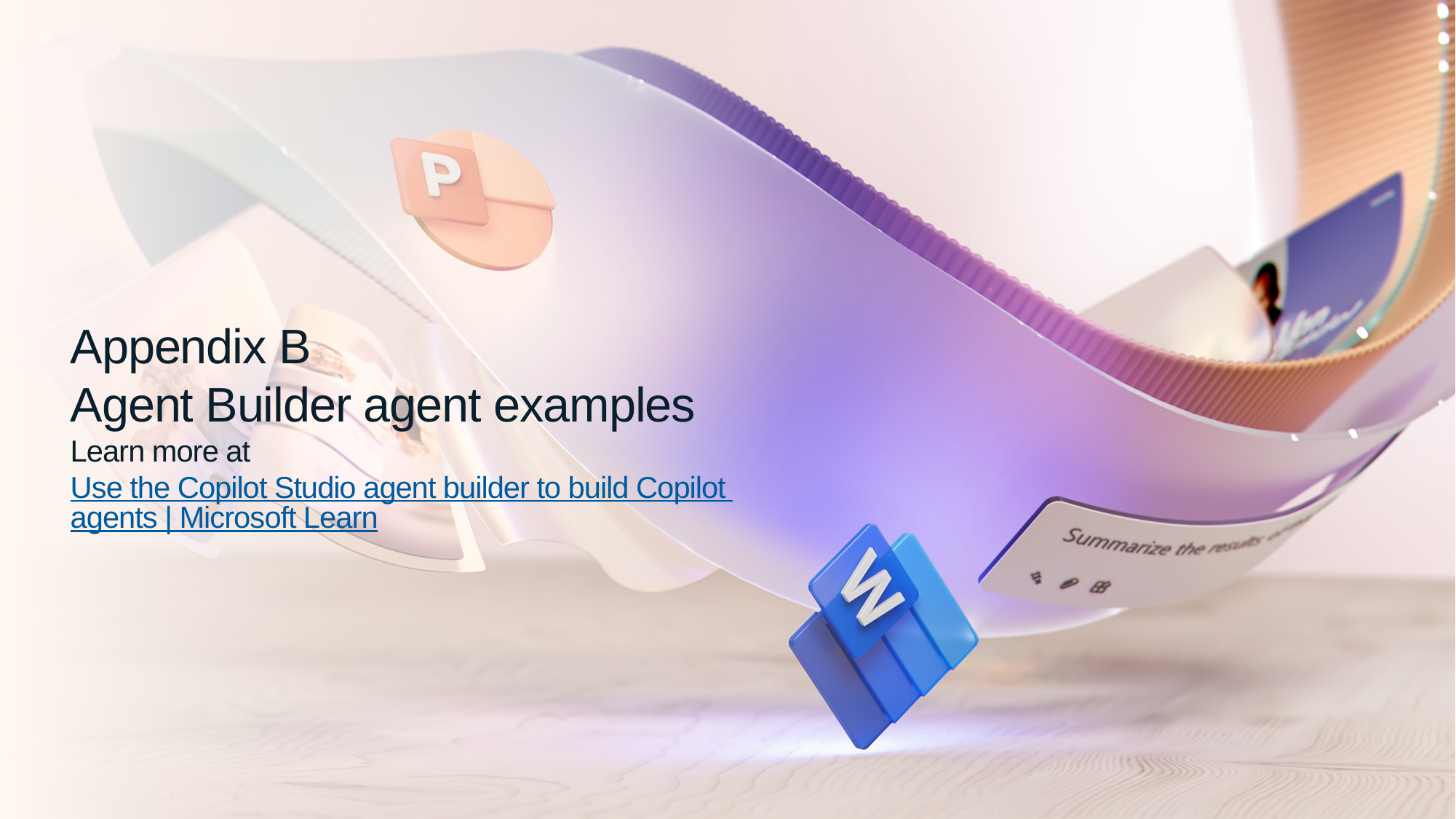

# Appendix B Agent Builder agent examples Learn more at Use the Copilot Studio agent builder to build Copilot agents | Microsoft Learn